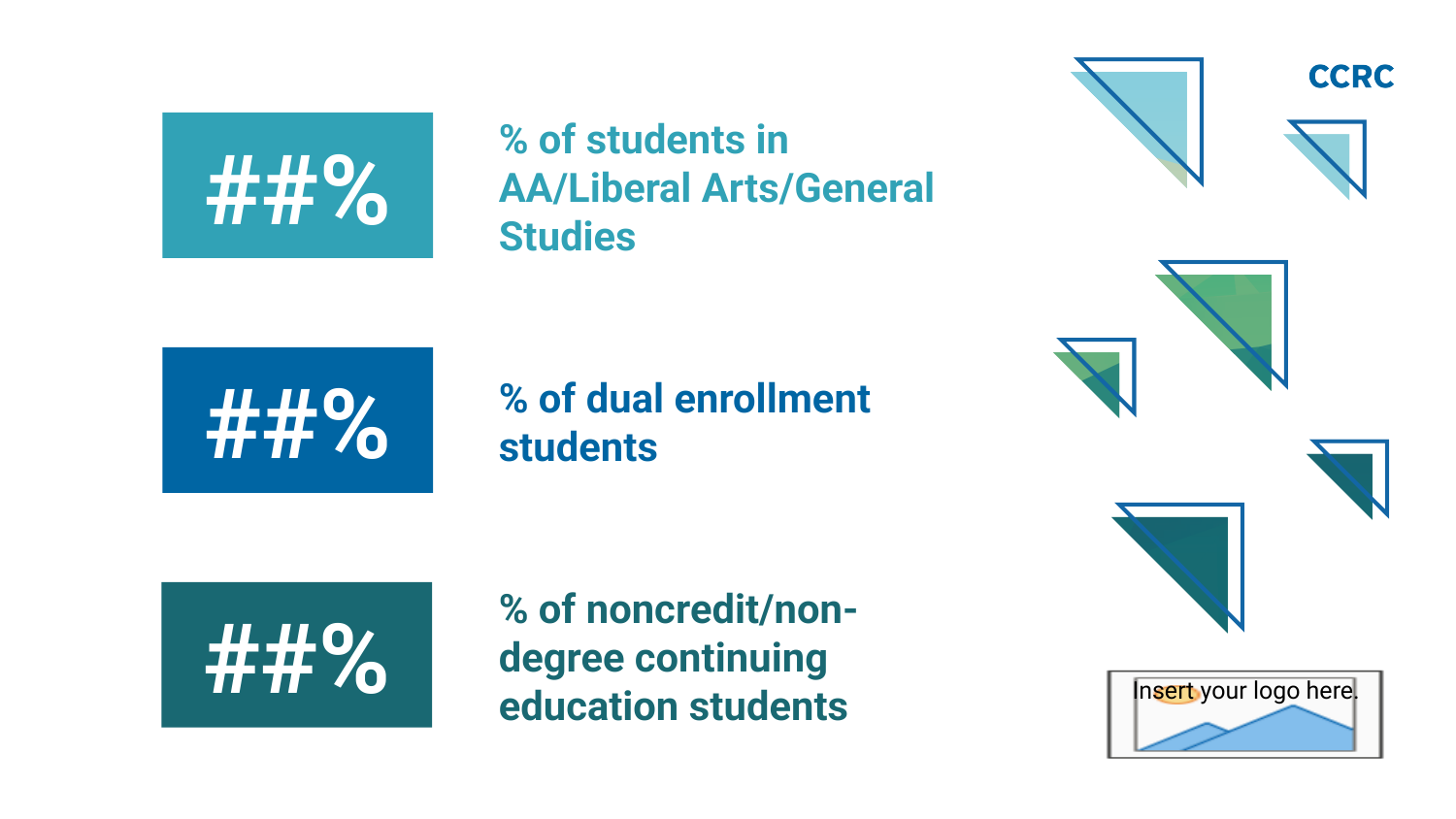

##%
% of students in AA/Liberal Arts/General Studies
##%
% of dual enrollment students
##%
% of noncredit/non-degree continuing education students